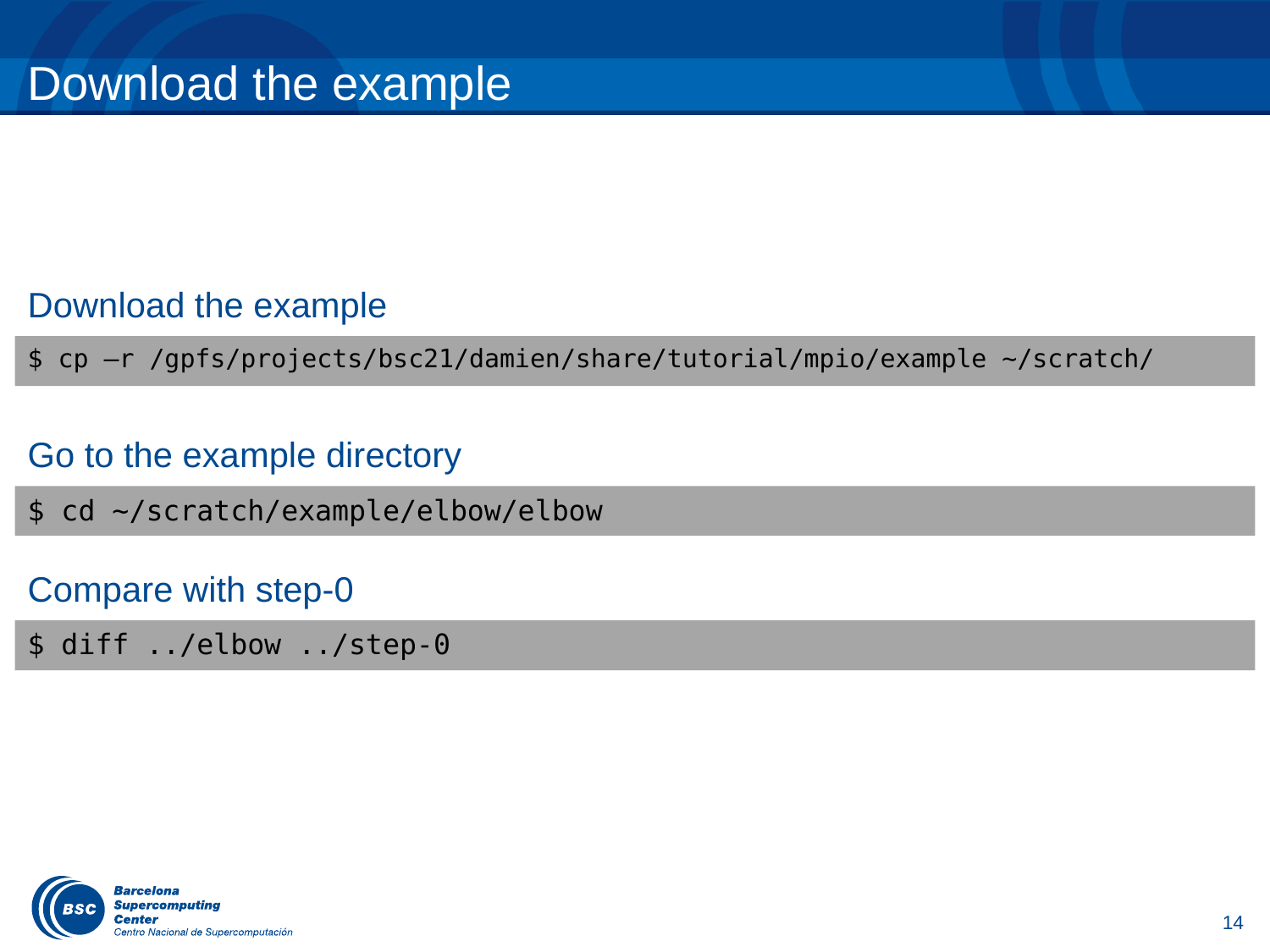

# Download the example
Download the example
$ cp –r /gpfs/projects/bsc21/damien/share/tutorial/mpio/example ~/scratch/
Go to the example directory
$ cd ~/scratch/example/elbow/elbow
Compare with step-0
$ diff ../elbow ../step-0
14